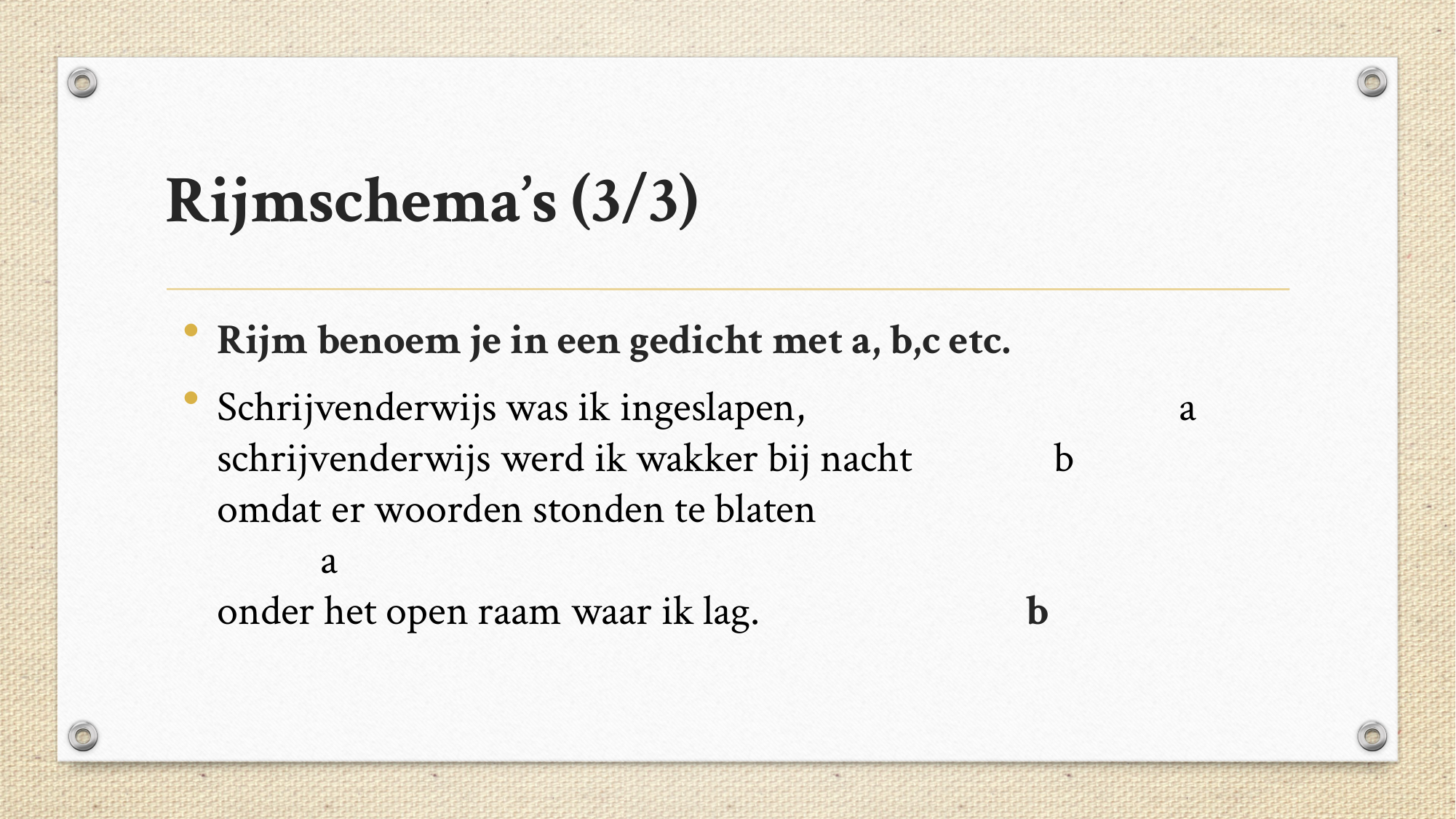

Rijmschema’s (3/3)
Rijm benoem je in een gedicht met a, b,c etc.
Schrijvenderwijs was ik ingeslapen, 		                     a
schrijvenderwijs werd ik wakker bij nacht               b
omdat er woorden stonden te blaten 				                     a
onder het open raam waar ik lag.                            b